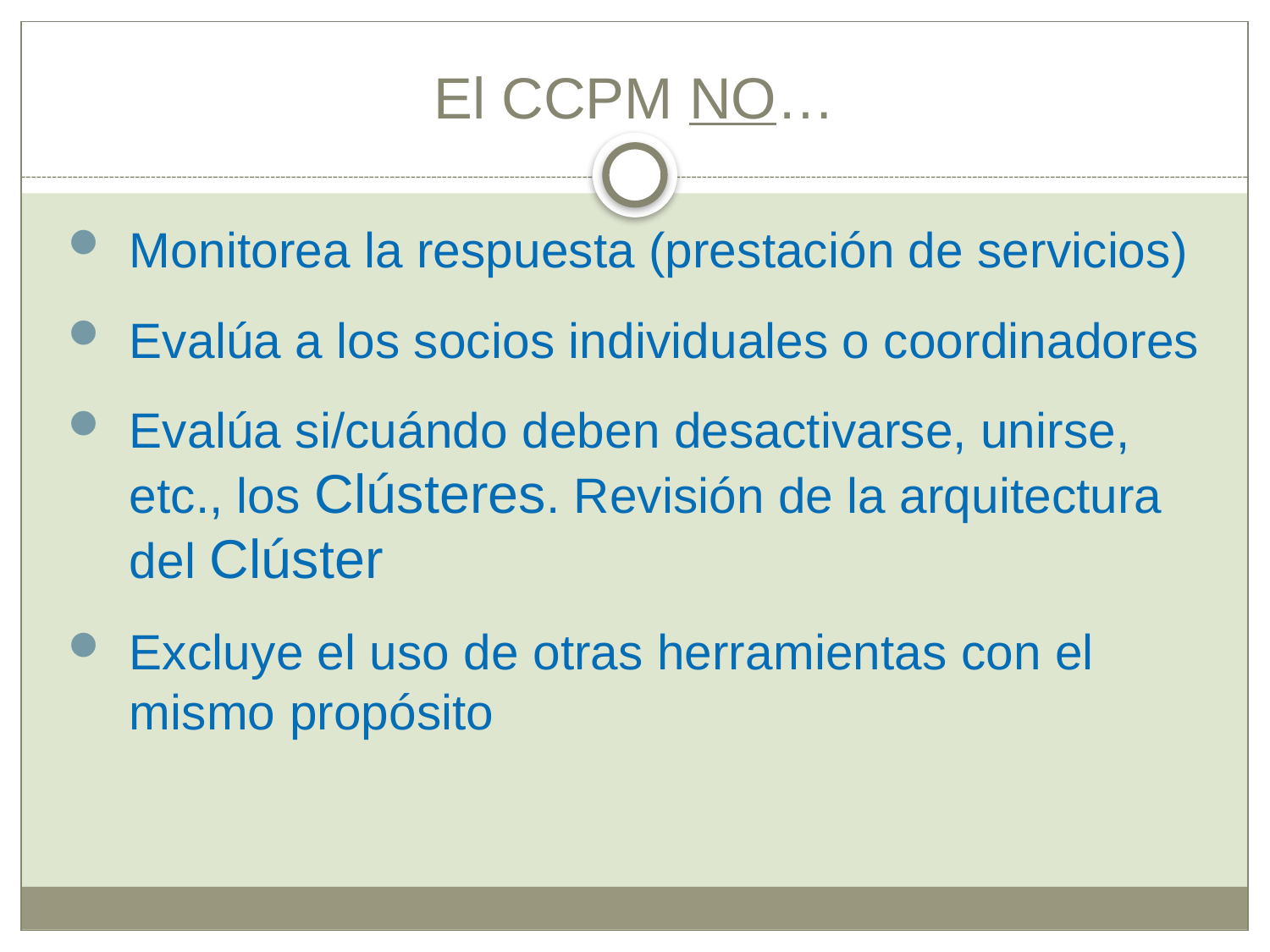

# El CCPM NO…
Monitorea la respuesta (prestación de servicios)
Evalúa a los socios individuales o coordinadores
Evalúa si/cuándo deben desactivarse, unirse, etc., los Clústeres. Revisión de la arquitectura del Clúster
Excluye el uso de otras herramientas con el mismo propósito